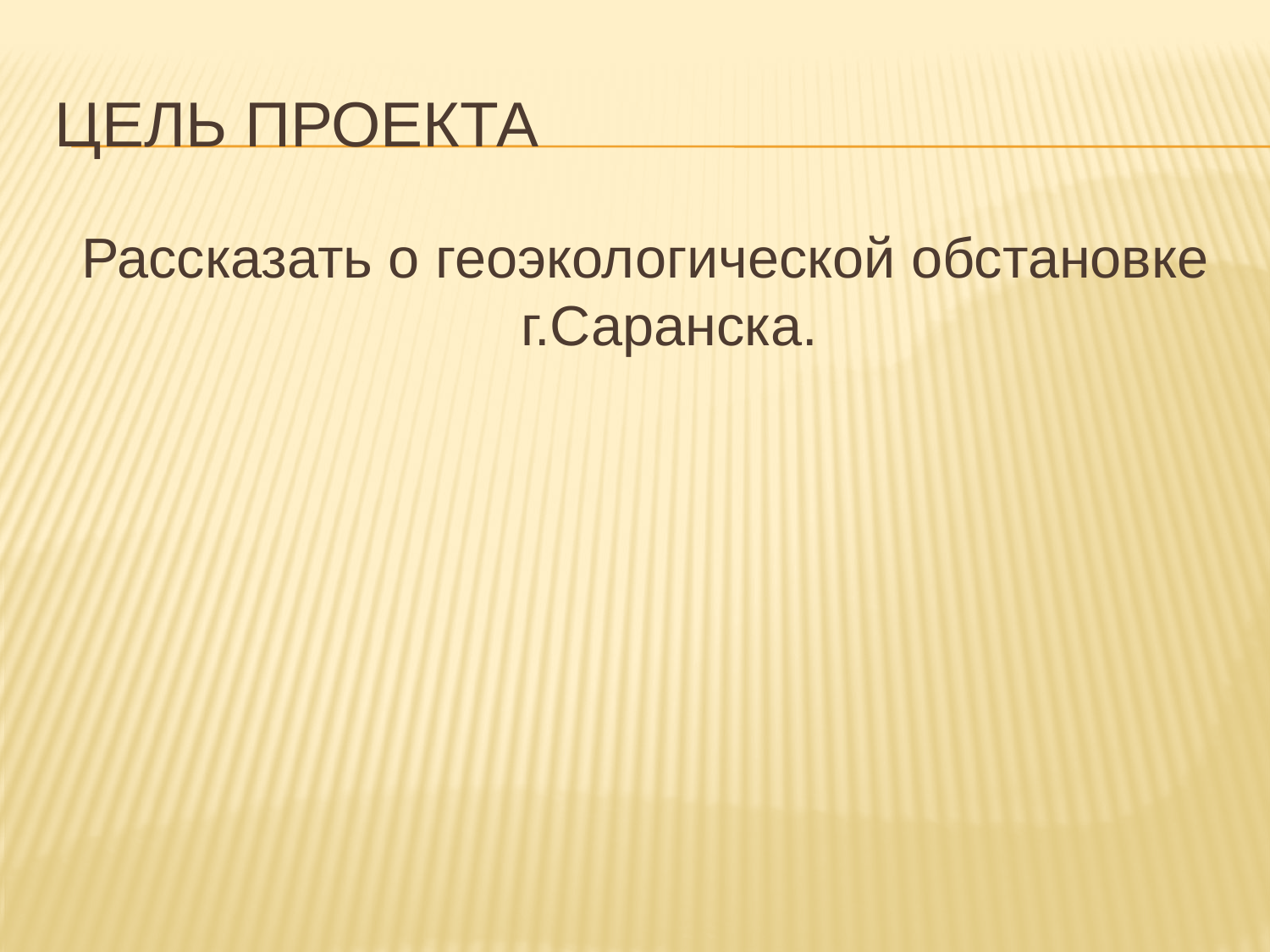

# Цель проекта
Рассказать о геоэкологической обстановке г.Саранска.